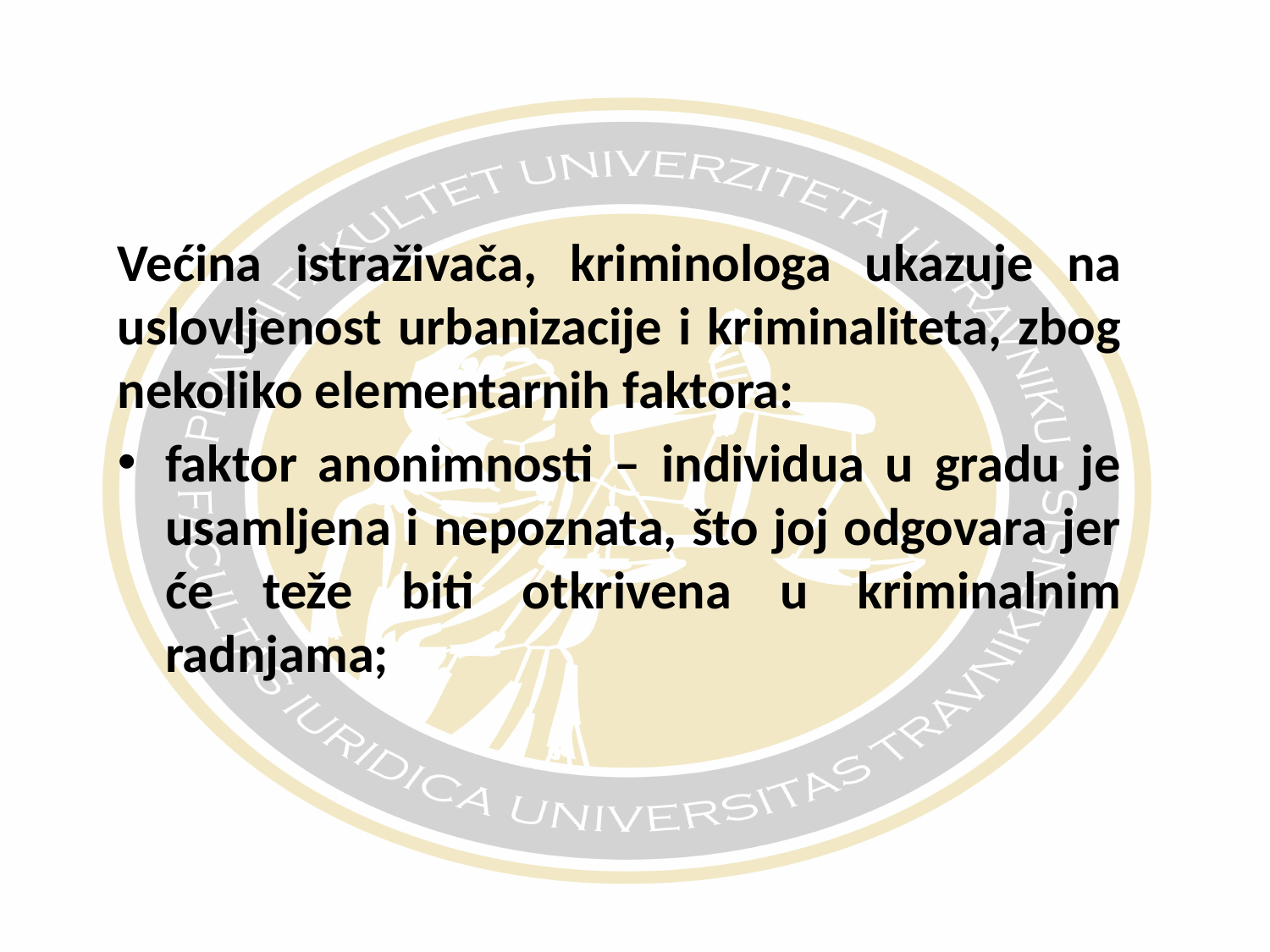

#
Većina istraživača, kriminologa ukazuje na uslovljenost urbanizacije i kriminaliteta, zbog nekoliko elementarnih faktora:
faktor anonimnosti – individua u gradu je usamljena i nepoznata, što joj odgovara jer će teže biti otkrivena u kriminalnim radnjama;